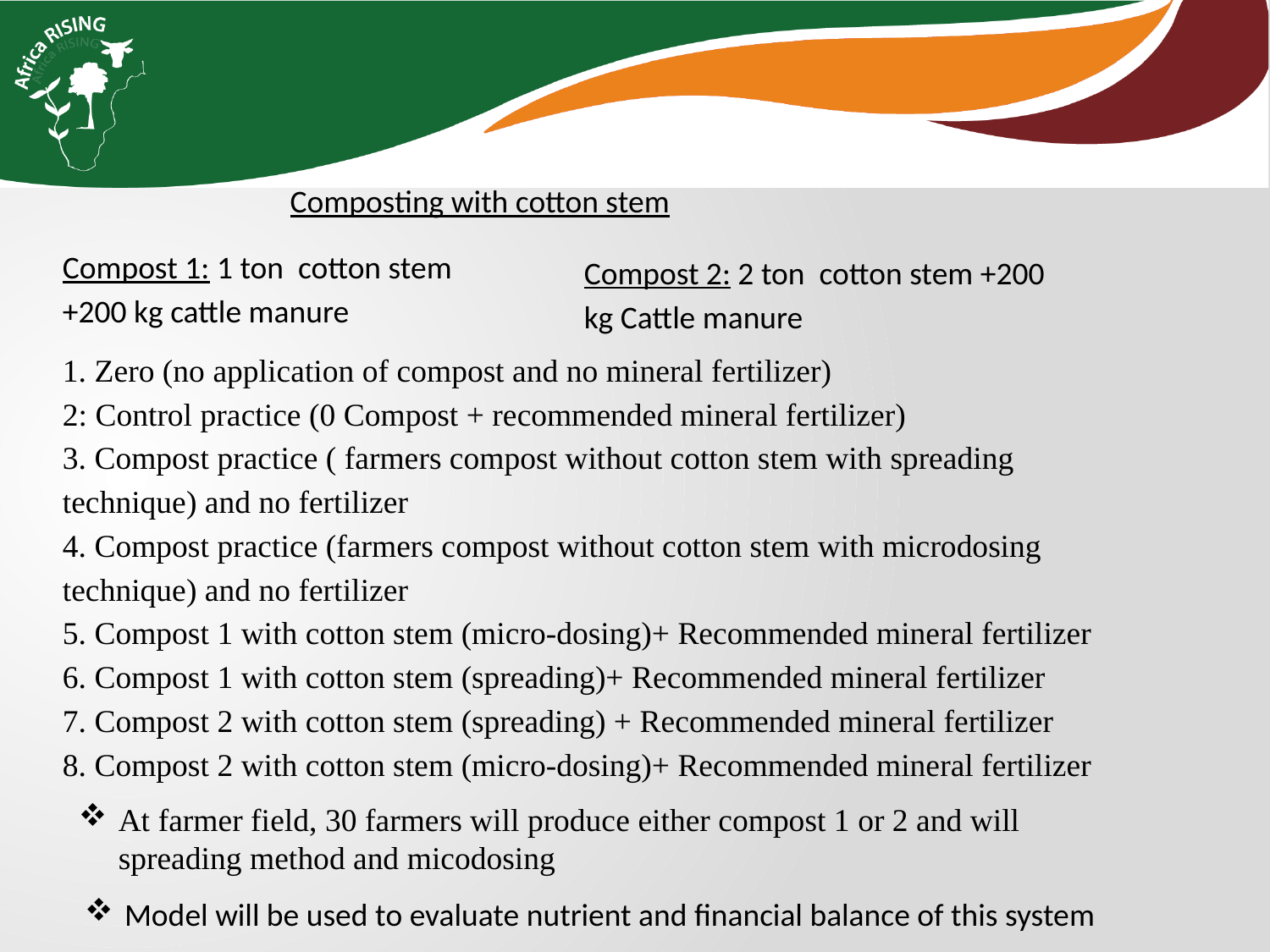

Composting with cotton stem
Compost 1: 1 ton  cotton stem +200 kg cattle manure
Compost 2: 2 ton  cotton stem +200 kg Cattle manure
1. Zero (no application of compost and no mineral fertilizer)
2: Control practice (0 Compost + recommended mineral fertilizer)
3. Compost practice ( farmers compost without cotton stem with spreading technique) and no fertilizer
4. Compost practice (farmers compost without cotton stem with microdosing technique) and no fertilizer
5. Compost 1 with cotton stem (micro-dosing)+ Recommended mineral fertilizer
6. Compost 1 with cotton stem (spreading)+ Recommended mineral fertilizer
7. Compost 2 with cotton stem (spreading) + Recommended mineral fertilizer
8. Compost 2 with cotton stem (micro-dosing)+ Recommended mineral fertilizer
At farmer field, 30 farmers will produce either compost 1 or 2 and will spreading method and micodosing
Model will be used to evaluate nutrient and financial balance of this system